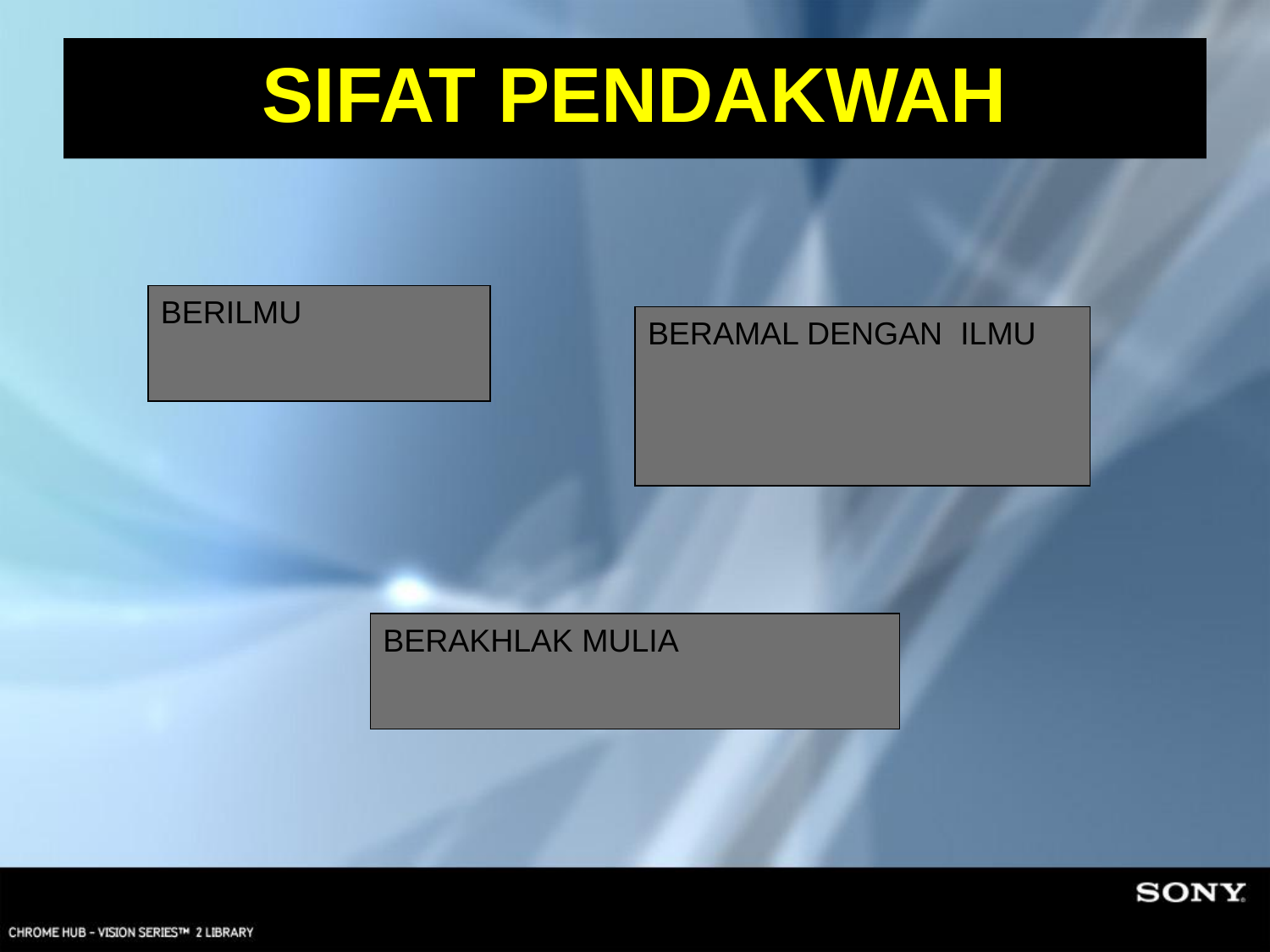

# SIFAT PENDAKWAH
BERILMU
BERAMAL DENGAN  ILMU
BERAKHLAK MULIA